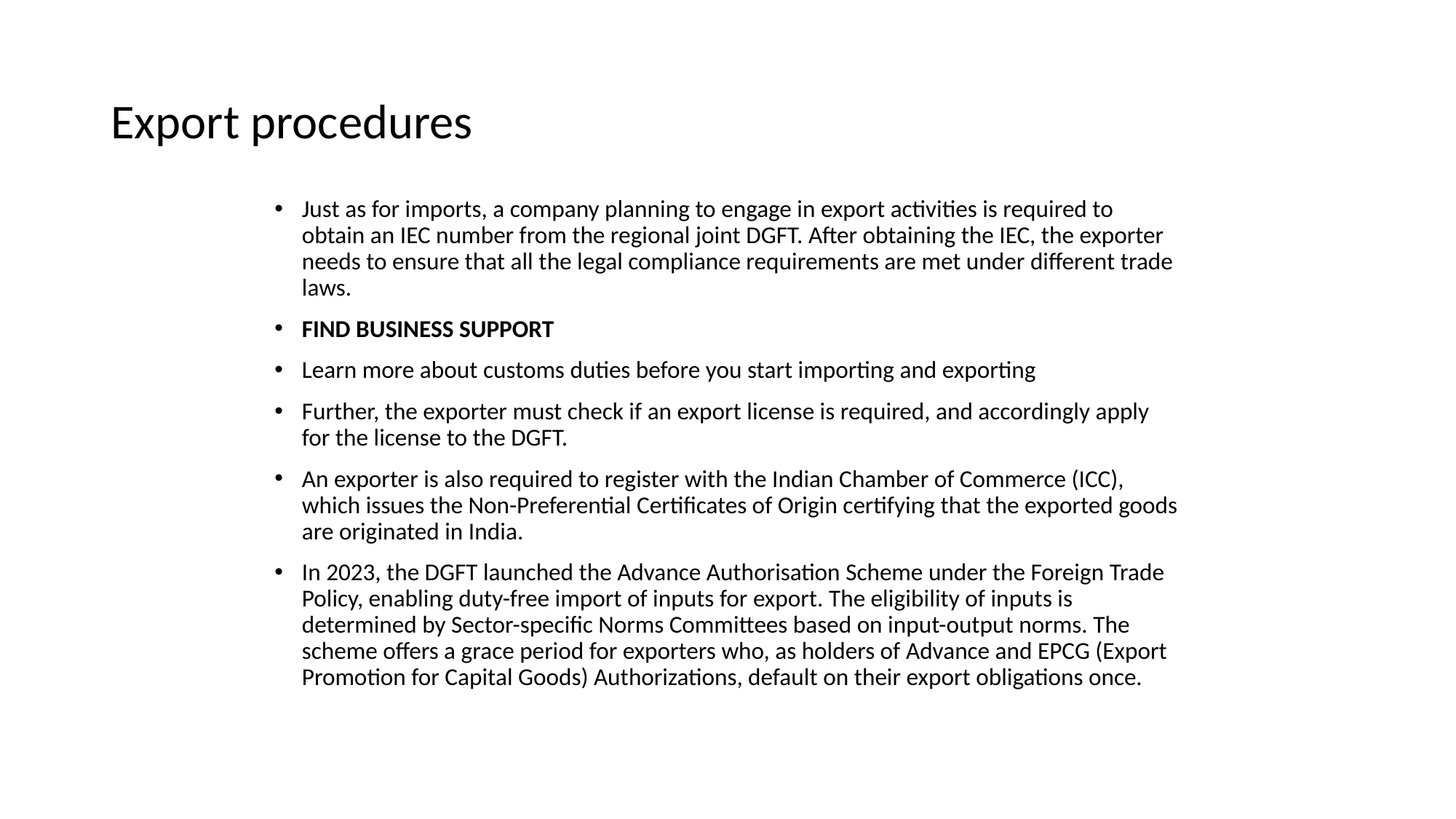

# Export procedures
Just as for imports, a company planning to engage in export activities is required to obtain an IEC number from the regional joint DGFT. After obtaining the IEC, the exporter needs to ensure that all the legal compliance requirements are met under different trade laws.
FIND BUSINESS SUPPORT
Learn more about customs duties before you start importing and exporting
Further, the exporter must check if an export license is required, and accordingly apply for the license to the DGFT.
An exporter is also required to register with the Indian Chamber of Commerce (ICC), which issues the Non-Preferential Certificates of Origin certifying that the exported goods are originated in India.
In 2023, the DGFT launched the Advance Authorisation Scheme under the Foreign Trade Policy, enabling duty-free import of inputs for export. The eligibility of inputs is determined by Sector-specific Norms Committees based on input-output norms. The scheme offers a grace period for exporters who, as holders of Advance and EPCG (Export Promotion for Capital Goods) Authorizations, default on their export obligations once.